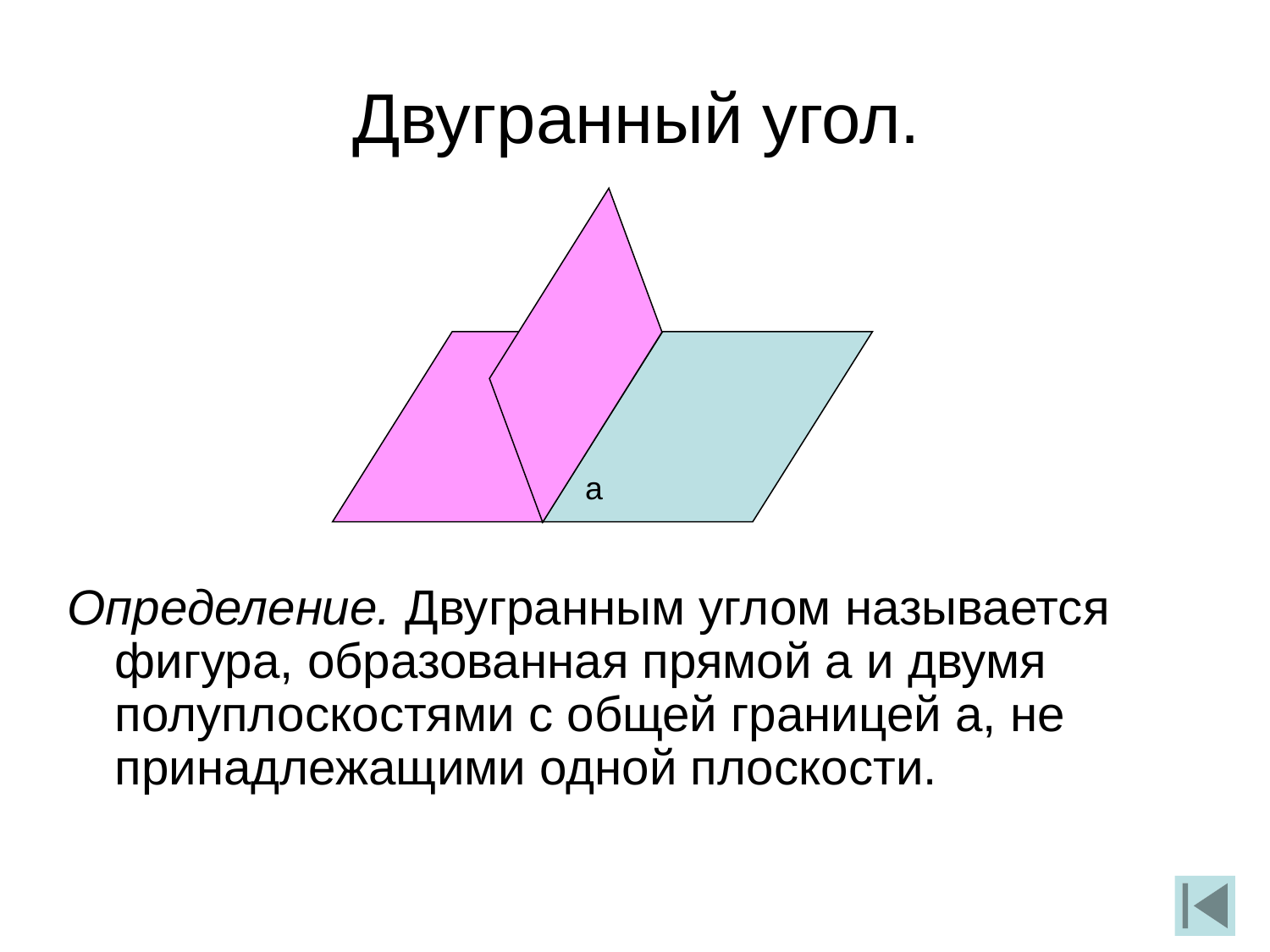

Двугранный угол.

а
Определение. Двугранным углом называется фигура, образованная прямой а и двумя полуплоскостями с общей границей а, не принадлежащими одной плоскости.